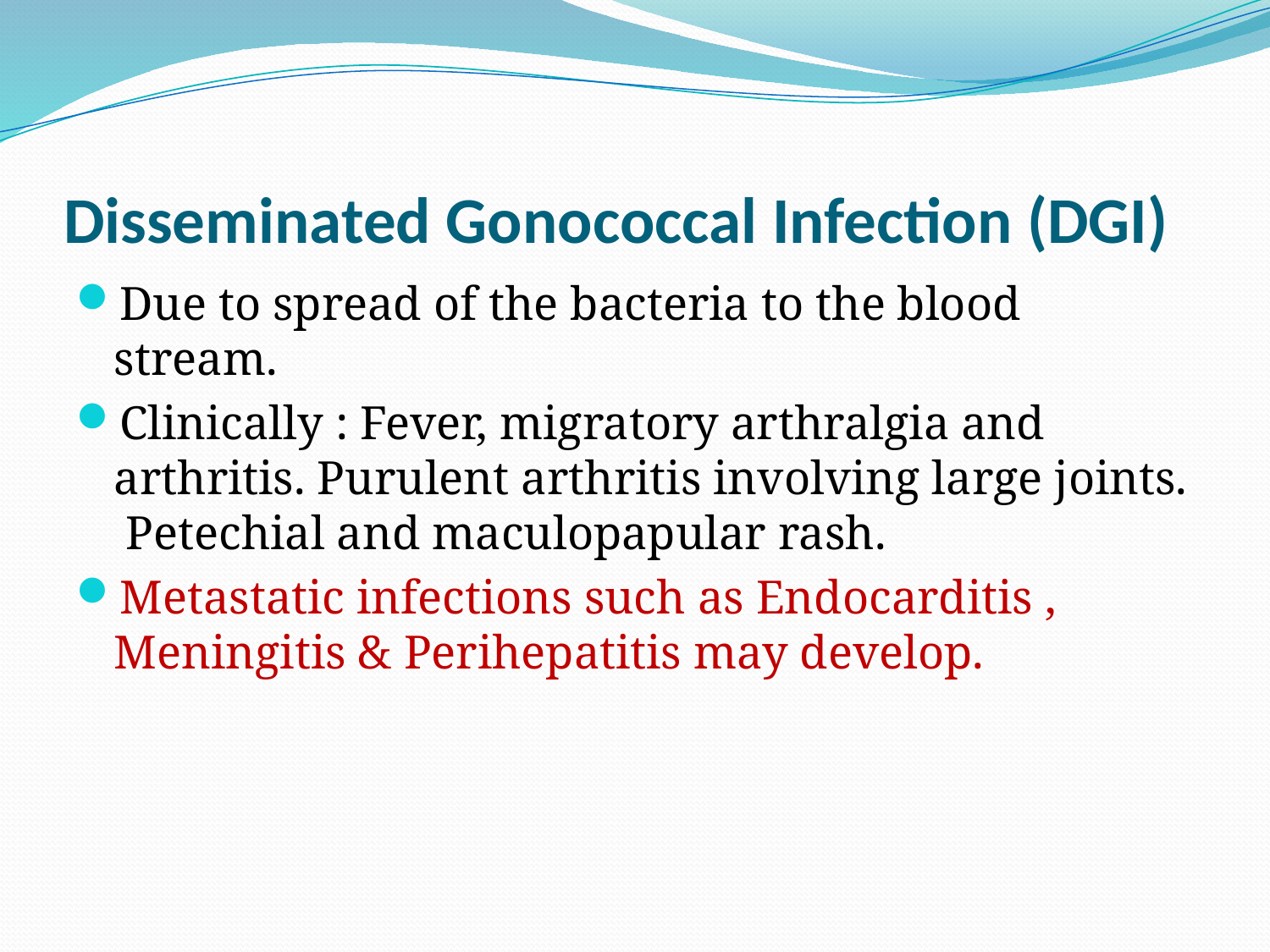

# Disseminated Gonococcal Infection (DGI)
Due to spread of the bacteria to the blood stream.
Clinically : Fever, migratory arthralgia and arthritis. Purulent arthritis involving large joints.  Petechial and maculopapular rash.
Metastatic infections such as Endocarditis , Meningitis & Perihepatitis may develop.